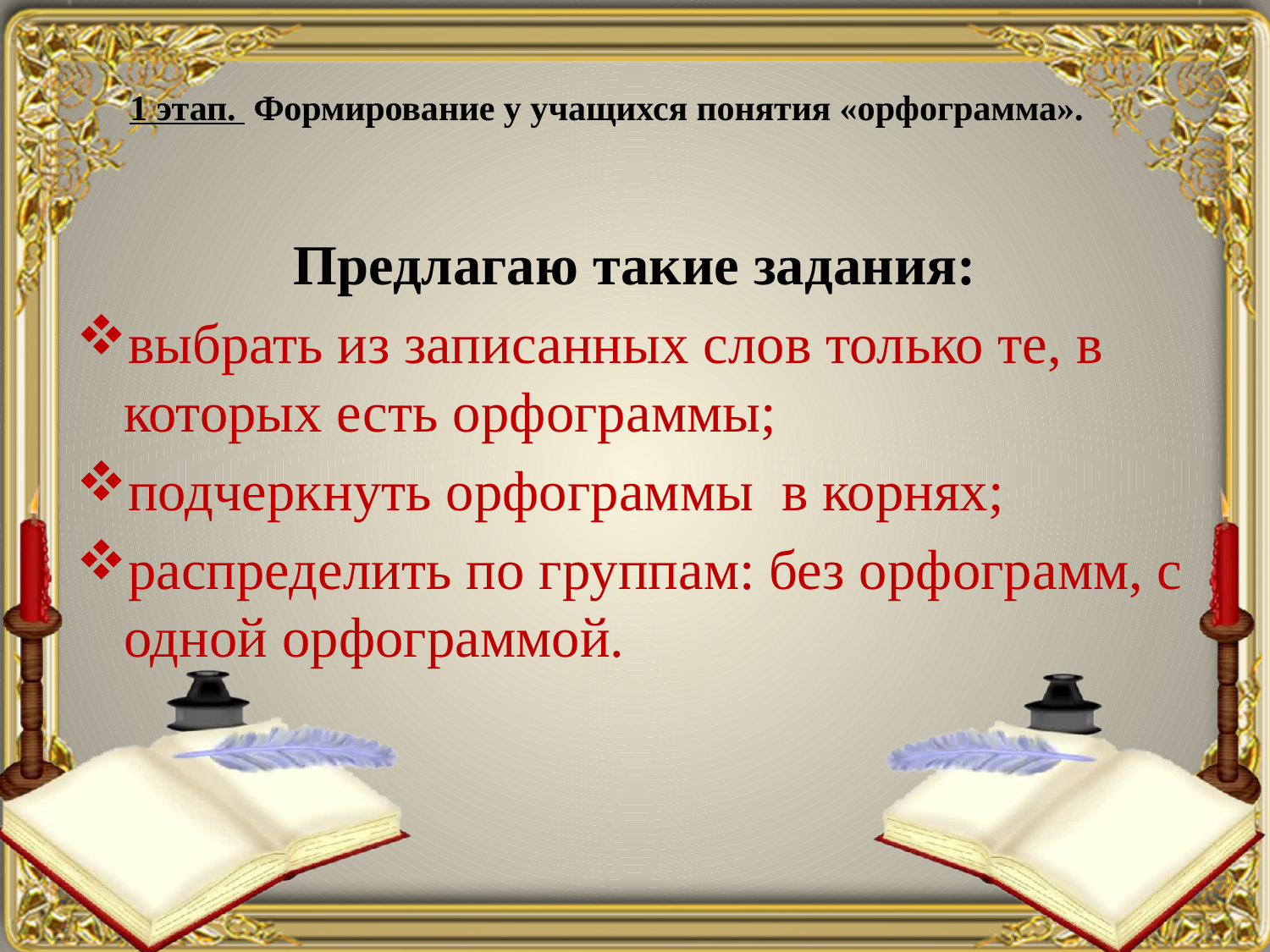

# 1 этап.  Формирование у учащихся понятия «орфограмма».
Предлагаю такие задания:
выбрать из записанных слов только те, в которых есть орфограммы;
подчеркнуть орфограммы  в корнях;
распределить по группам: без орфограмм, с одной орфограммой.